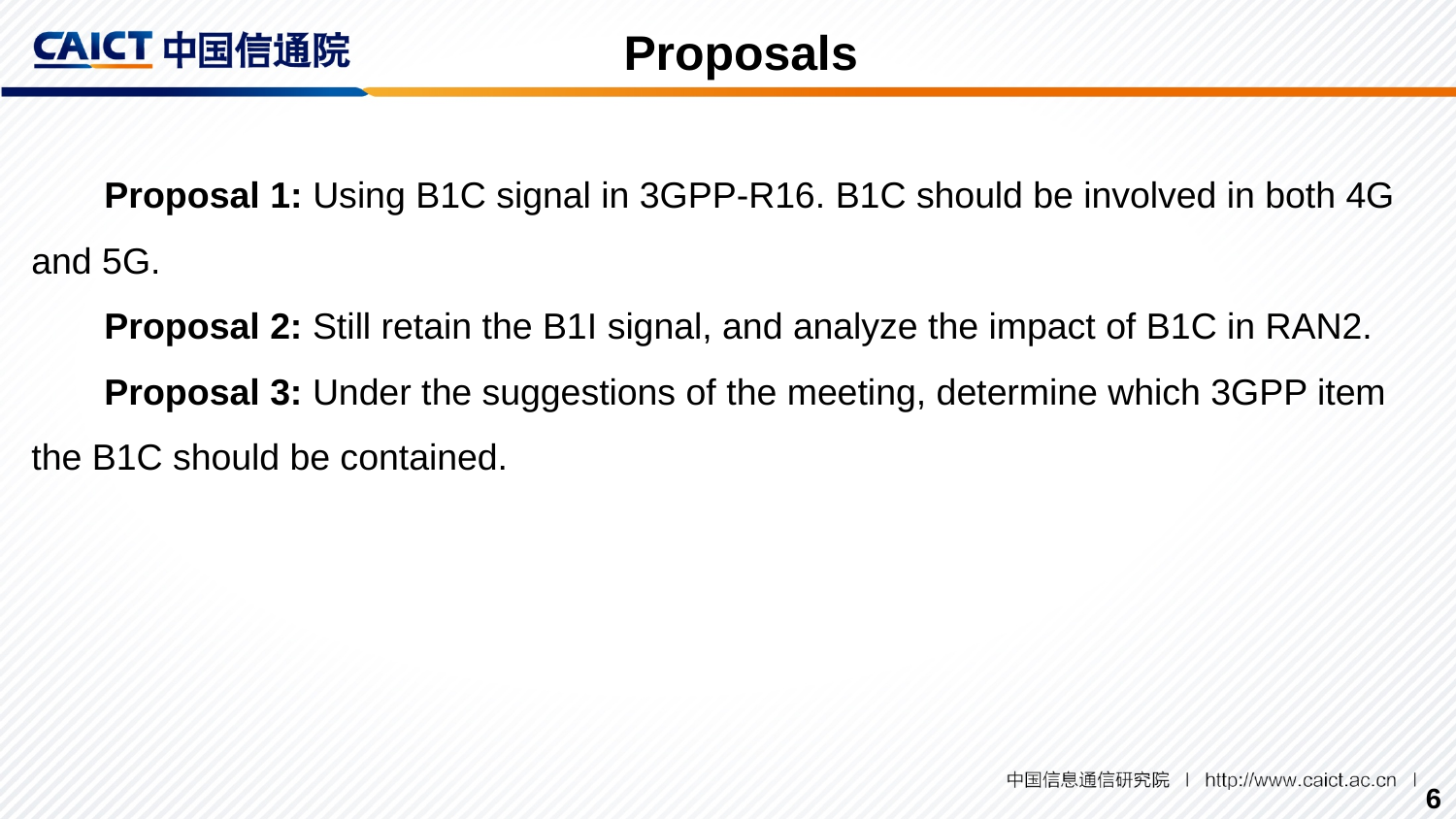

Proposals
Proposal 1: Using B1C signal in 3GPP-R16. B1C should be involved in both 4G and 5G.
Proposal 2: Still retain the B1I signal, and analyze the impact of B1C in RAN2.
Proposal 3: Under the suggestions of the meeting, determine which 3GPP item the B1C should be contained.